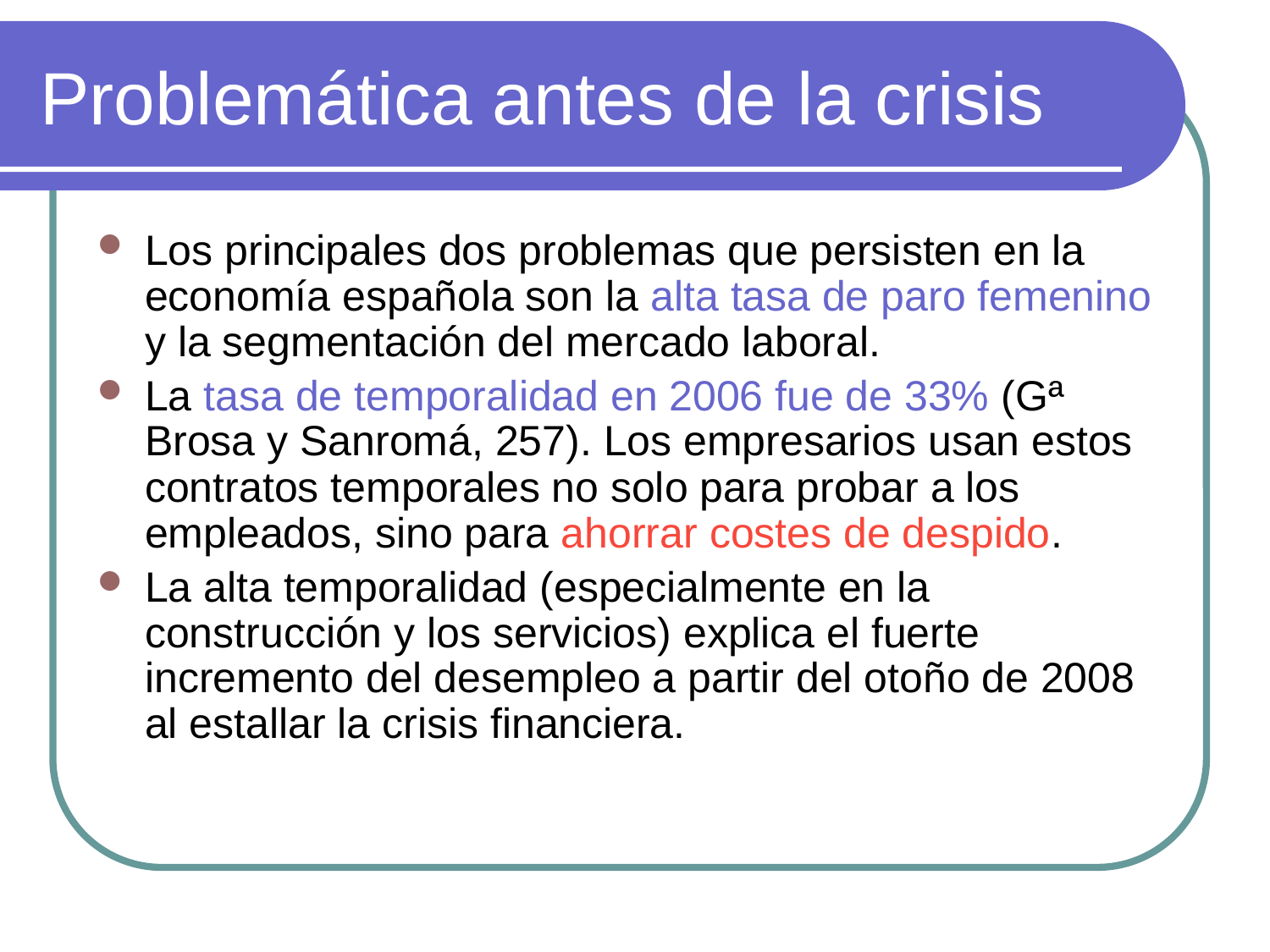

# Problemática antes de la crisis
Los principales dos problemas que persisten en la economía española son la alta tasa de paro femenino y la segmentación del mercado laboral.
La tasa de temporalidad en 2006 fue de 33% (Gª Brosa y Sanromá, 257). Los empresarios usan estos contratos temporales no solo para probar a los empleados, sino para ahorrar costes de despido.
La alta temporalidad (especialmente en la construcción y los servicios) explica el fuerte incremento del desempleo a partir del otoño de 2008 al estallar la crisis financiera.